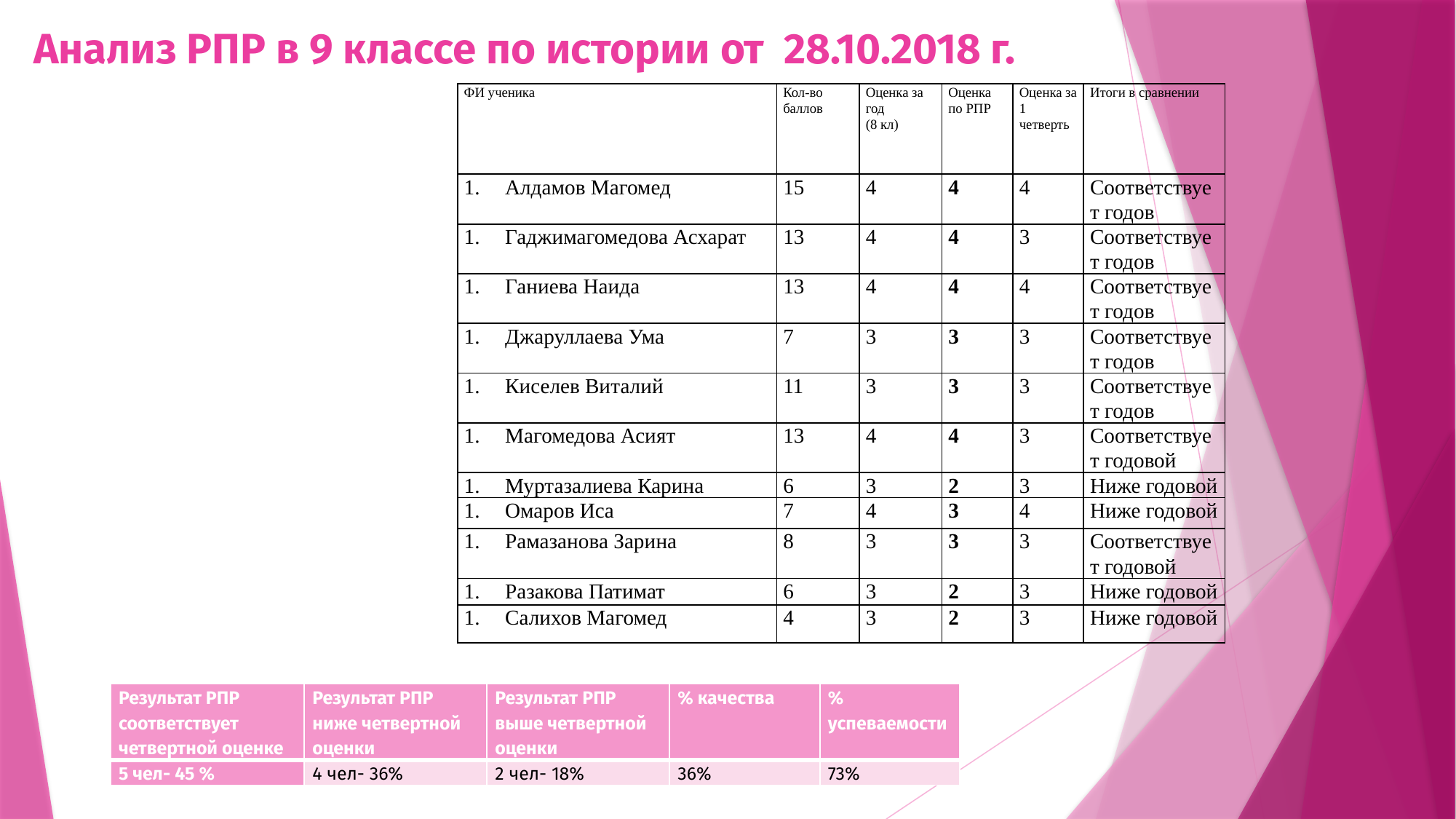

# Анализ РПР в 9 классе по истории от  28.10.2018 г.
| ФИ ученика | Кол-во баллов | Оценка за год (8 кл) | Оценка по РПР | Оценка за 1 четверть | Итоги в сравнении |
| --- | --- | --- | --- | --- | --- |
| Алдамов Магомед | 15 | 4 | 4 | 4 | Соответствует годов |
| Гаджимагомедова Асхарат | 13 | 4 | 4 | 3 | Соответствует годов |
| Ганиева Наида | 13 | 4 | 4 | 4 | Соответствует годов |
| Джаруллаева Ума | 7 | 3 | 3 | 3 | Соответствует годов |
| Киселев Виталий | 11 | 3 | 3 | 3 | Соответствует годов |
| Магомедова Асият | 13 | 4 | 4 | 3 | Соответствует годовой |
| Муртазалиева Карина | 6 | 3 | 2 | 3 | Ниже годовой |
| Омаров Иса | 7 | 4 | 3 | 4 | Ниже годовой |
| Рамазанова Зарина | 8 | 3 | 3 | 3 | Соответствует годовой |
| Разакова Патимат | 6 | 3 | 2 | 3 | Ниже годовой |
| Салихов Магомед | 4 | 3 | 2 | 3 | Ниже годовой |
| Результат РПР соответствует четвертной оценке | Результат РПР ниже четвертной оценки | Результат РПР выше четвертной оценки | % качества | % успеваемости |
| --- | --- | --- | --- | --- |
| 5 чел- 45 % | 4 чел- 36% | 2 чел- 18% | 36% | 73% |